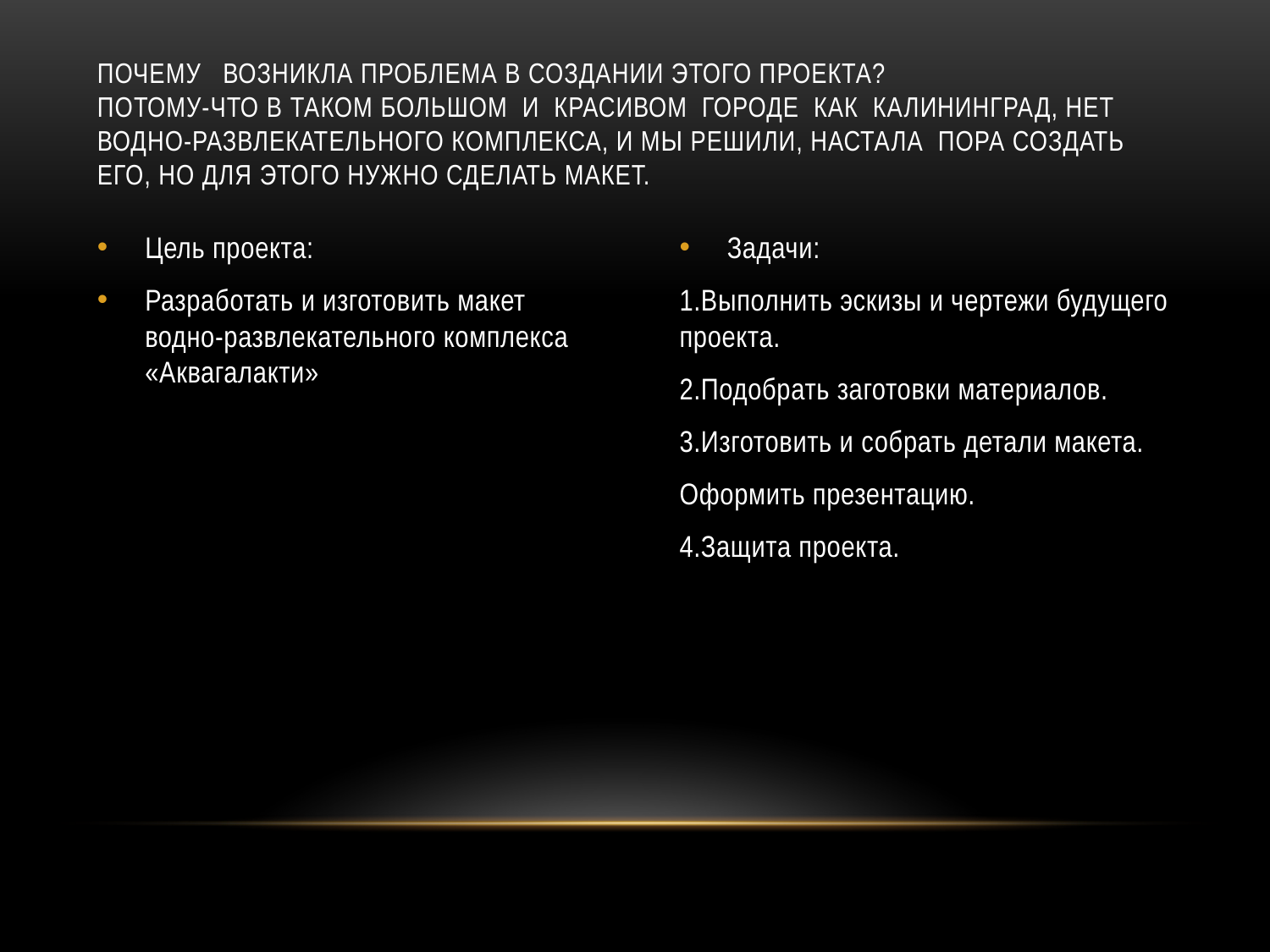

# Почему   ВОЗНИКЛА проблема в создании этого проекта? Потому-что в таком большом  И  КРАСИВОМ  ГОРОДЕ  как  КАЛИНИНГРАД, НЕТ ВОДНО-РАЗВЛЕКАТЕЛЬНОГО КОМПЛЕКСА, И МЫ РЕШИЛИ, НАСТАЛА  ПОРА СОЗДАТЬ ЕГО, НО ДЛЯ ЭТОГО НУЖНО СДЕЛАТЬ МАКЕТ.
Цель проекта:
Разработать и изготовить макет водно-развлекательного комплекса «Аквагалакти»
Задачи:
1.Выполнить эскизы и чертежи будущего проекта.
2.Подобрать заготовки материалов.
3.Изготовить и собрать детали макета.
Оформить презентацию.
4.Защита проекта.